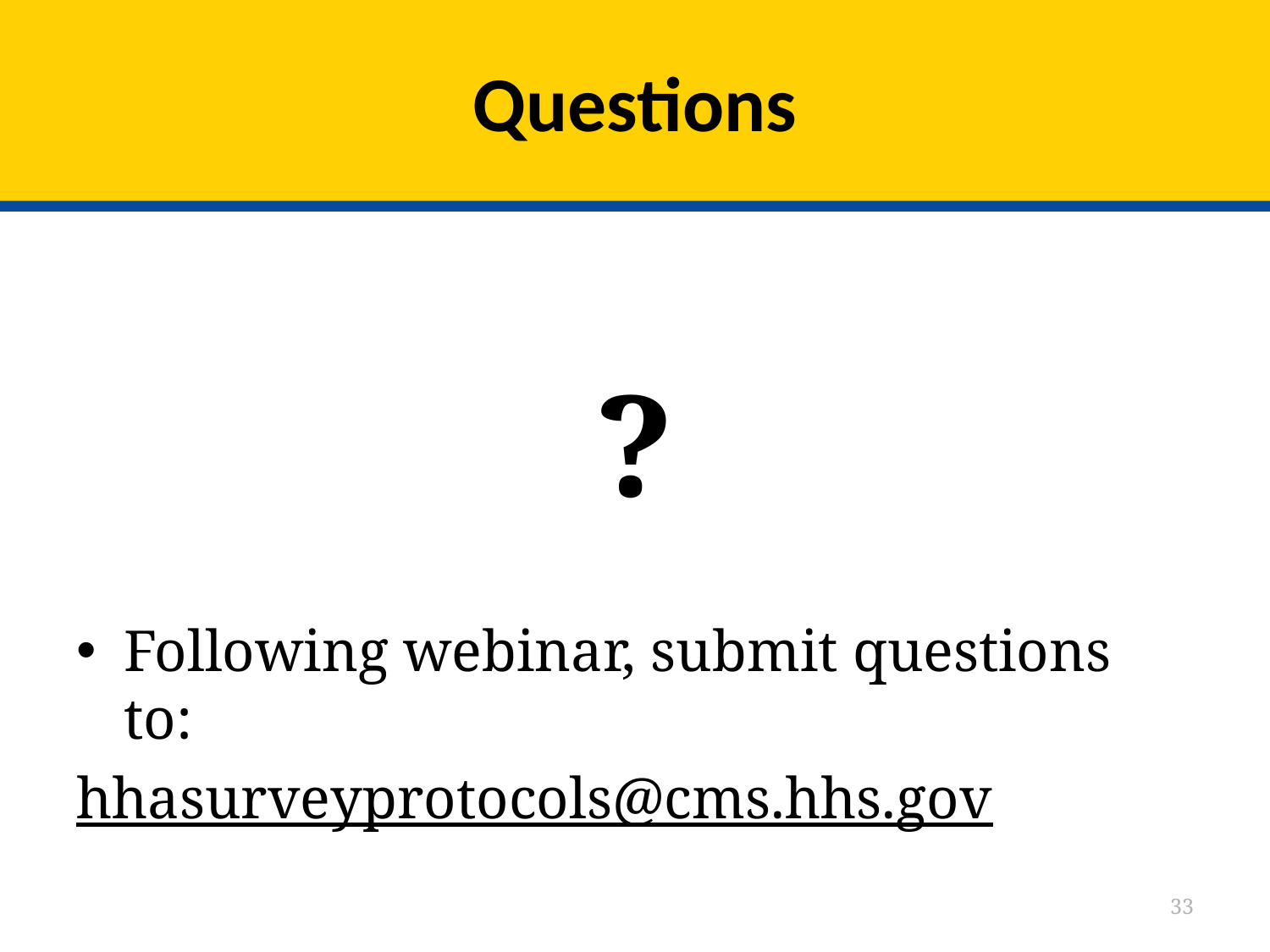

# Questions

?

Following webinar, submit questions to:
hhasurveyprotocols@cms.hhs.gov
33